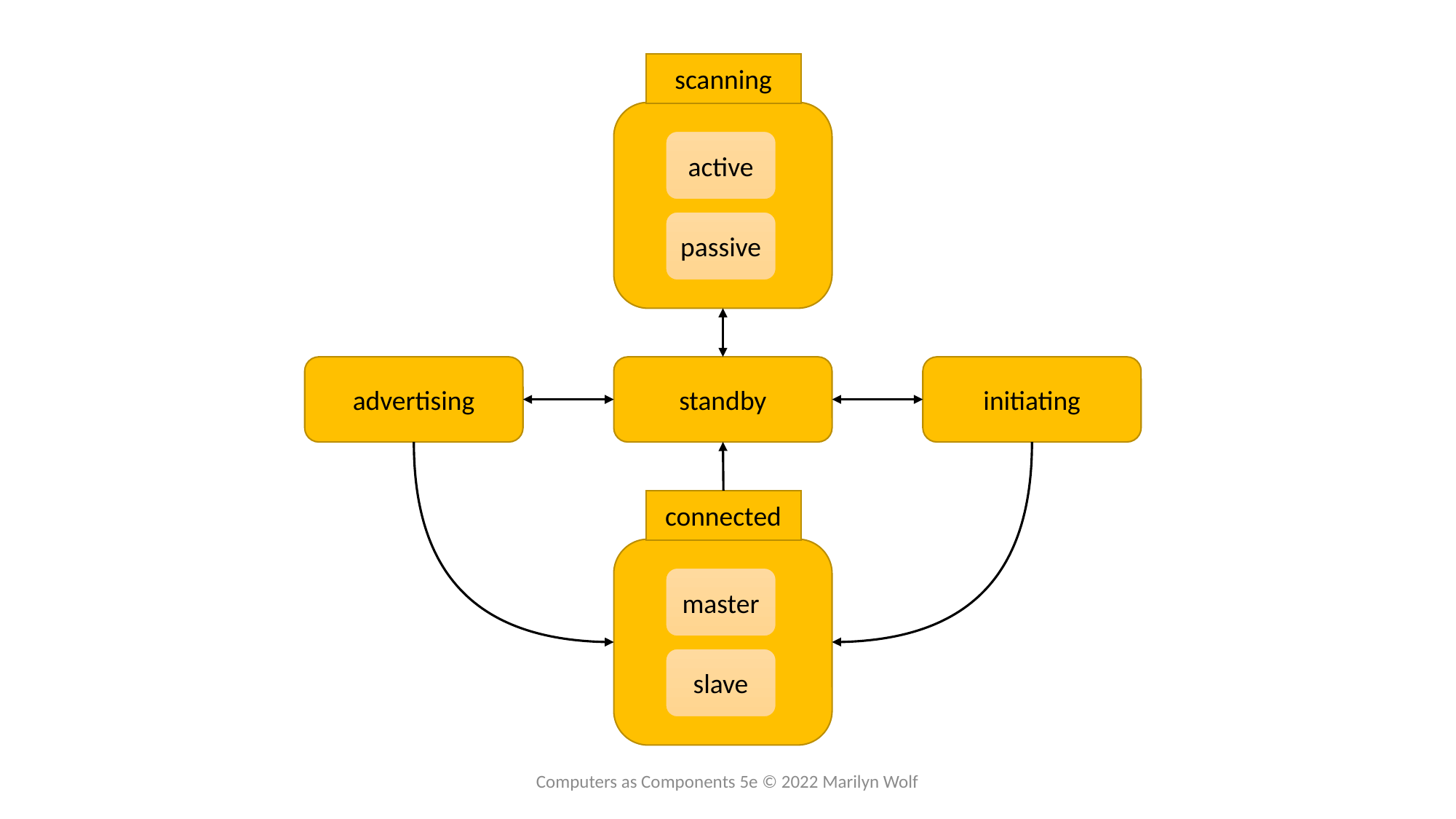

scanning

active
passive
advertising
standby
initiating
connected

master
slave
Computers as Components 5e © 2022 Marilyn Wolf